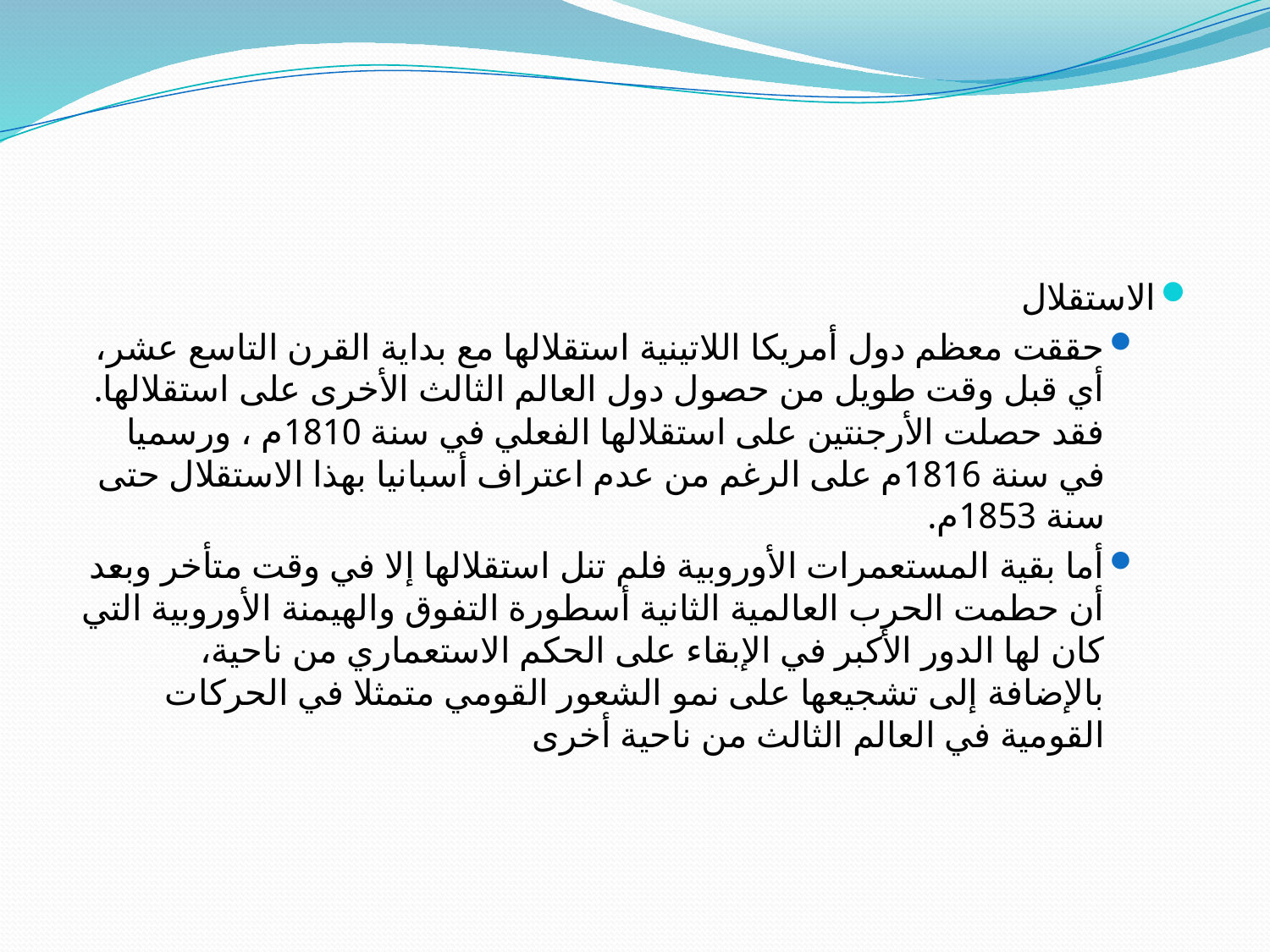

الاستقلال
حققت معظم دول أمريكا اللاتينية استقلالها مع بداية القرن التاسع عشر، أي قبل وقت طويل من حصول دول العالم الثالث الأخرى على استقلالها. فقد حصلت الأرجنتين على استقلالها الفعلي في سنة 1810م ، ورسميا في سنة 1816م على الرغم من عدم اعتراف أسبانيا بهذا الاستقلال حتى سنة 1853م.
أما بقية المستعمرات الأوروبية فلم تنل استقلالها إلا في وقت متأخر وبعد أن حطمت الحرب العالمية الثانية أسطورة التفوق والهيمنة الأوروبية التي كان لها الدور الأكبر في الإبقاء على الحكم الاستعماري من ناحية، بالإضافة إلى تشجيعها على نمو الشعور القومي متمثلا في الحركات القومية في العالم الثالث من ناحية أخرى